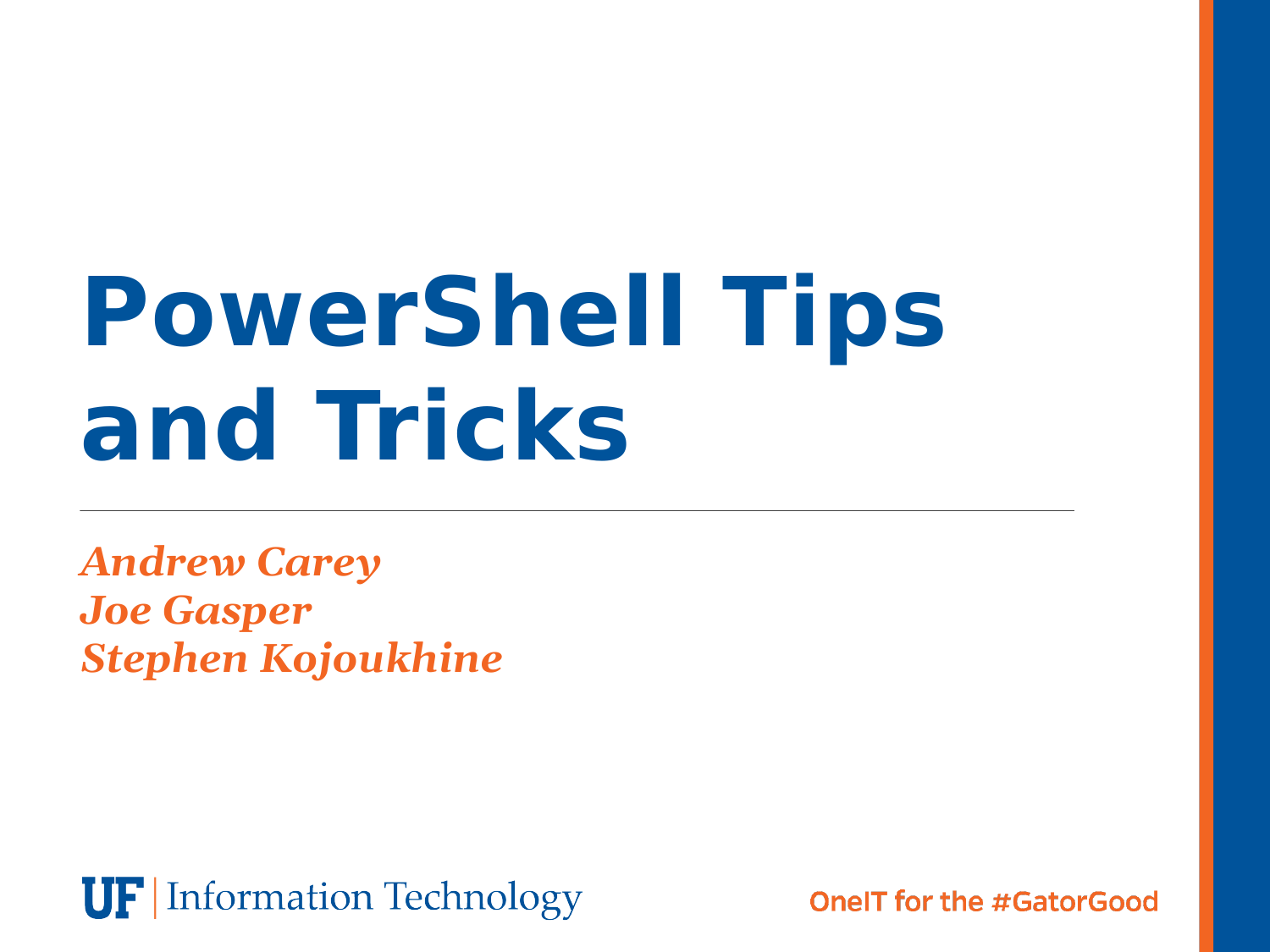

# PowerShell Tips and Tricks
Andrew Carey
Joe Gasper
Stephen Kojoukhine